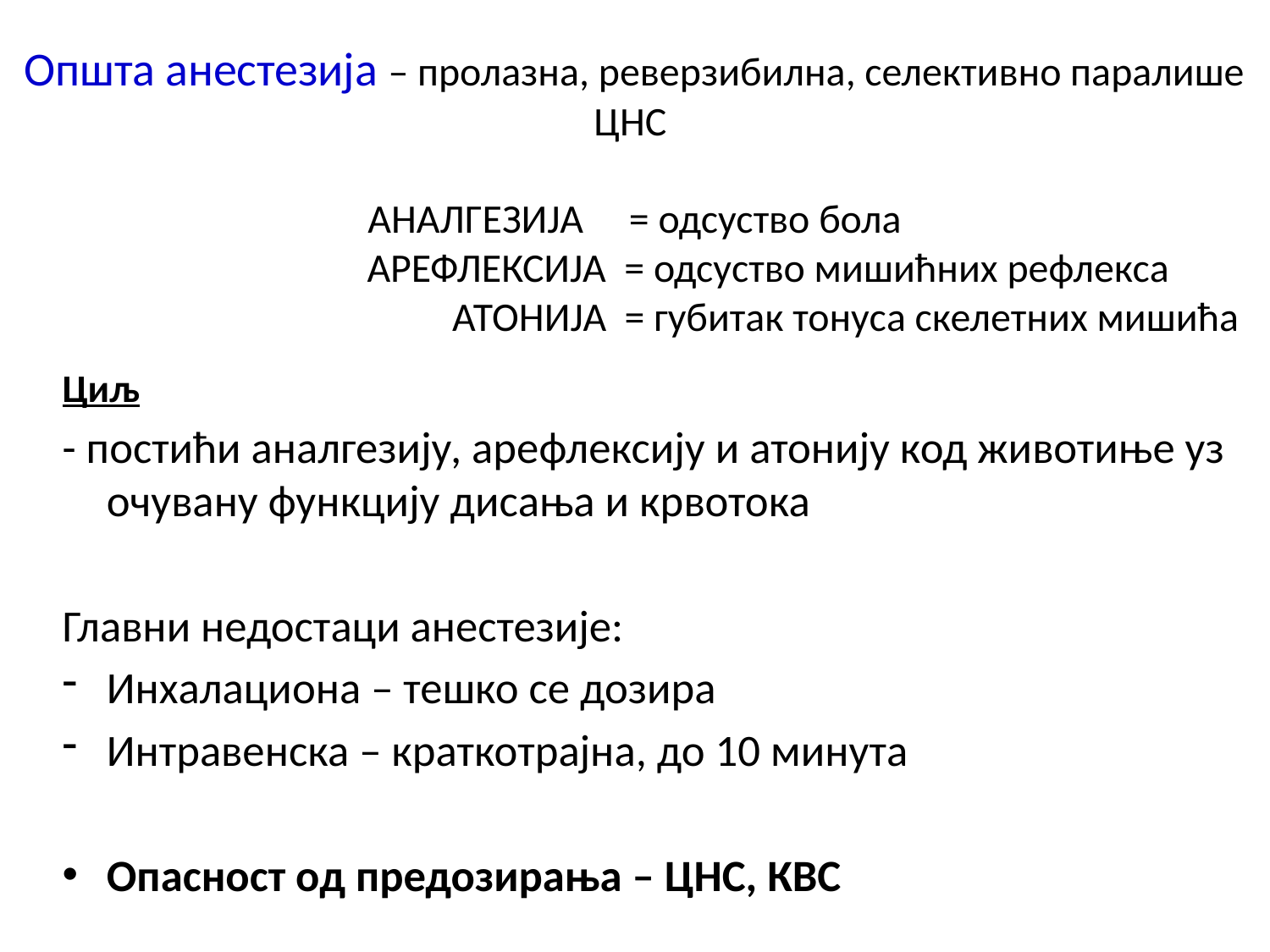

# Општа анестезија – пролазна, реверзибилна, селективно паралише ЦНС АНАЛГЕЗИЈА     = одсуство бола АРЕФЛЕКСИЈА  = одсуство мишићних рефлекса АТОНИЈА  = губитак тонуса скелетних мишића
Циљ
- постићи аналгезију, арефлексију и атонију код животиње уз очувану функцију дисања и крвотока

Главни недостаци анестезије:
Инхалациона – тешко се дозира
Интравенска – краткотрајна, до 10 минута

Опасност од предозирања – ЦНС, КВС